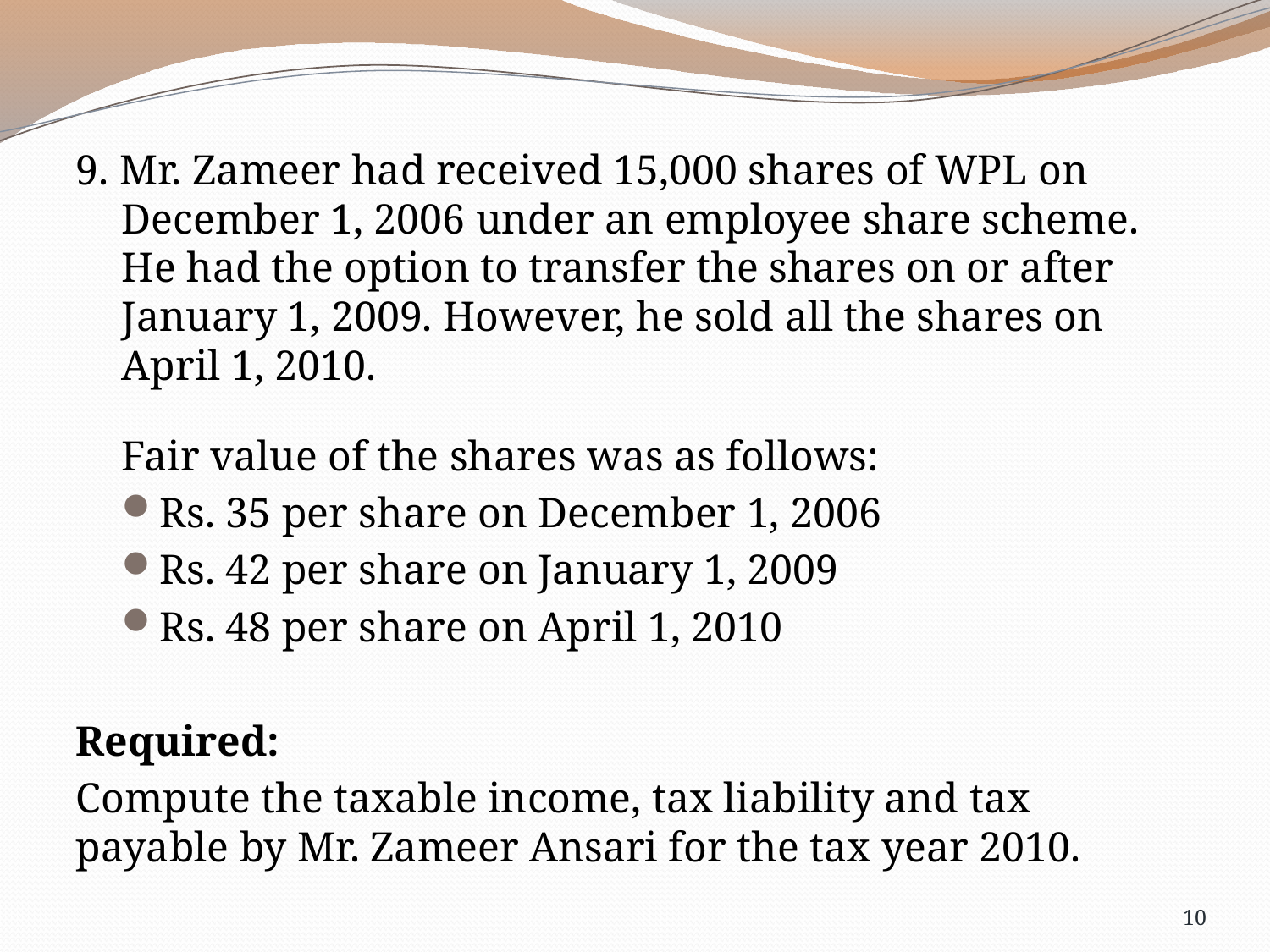

9. Mr. Zameer had received 15,000 shares of WPL on December 1, 2006 under an employee share scheme. He had the option to transfer the shares on or after January 1, 2009. However, he sold all the shares on April 1, 2010.

Fair value of the shares was as follows:
Rs. 35 per share on December 1, 2006
Rs. 42 per share on January 1, 2009
Rs. 48 per share on April 1, 2010

Required:
Compute the taxable income, tax liability and tax payable by Mr. Zameer Ansari for the tax year 2010.
10